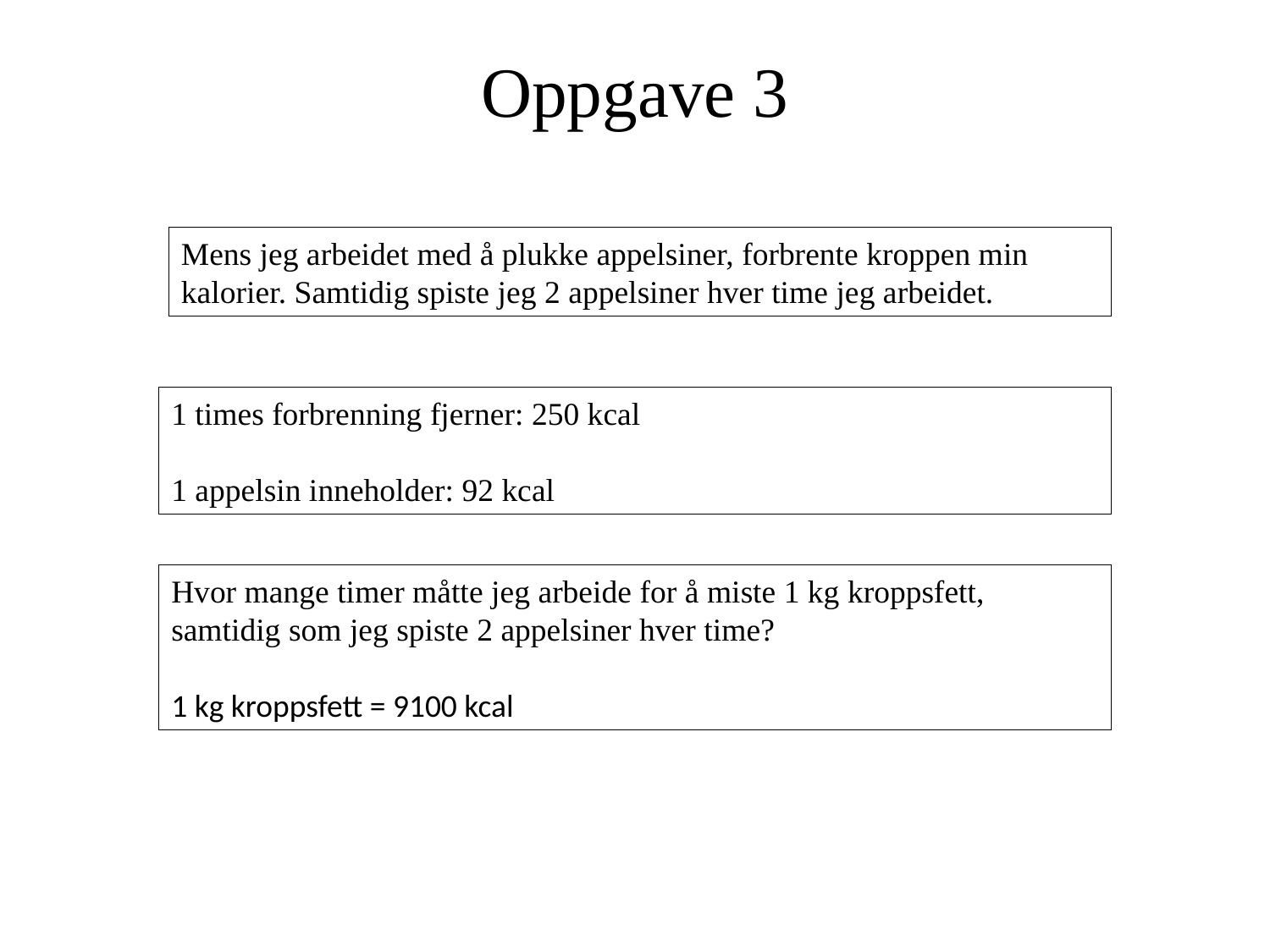

# Oppgave 3
Mens jeg arbeidet med å plukke appelsiner, forbrente kroppen min kalorier. Samtidig spiste jeg 2 appelsiner hver time jeg arbeidet.
1 times forbrenning fjerner: 250 kcal

1 appelsin inneholder: 92 kcal
Hvor mange timer måtte jeg arbeide for å miste 1 kg kroppsfett, samtidig som jeg spiste 2 appelsiner hver time?

1 kg kroppsfett = 9100 kcal